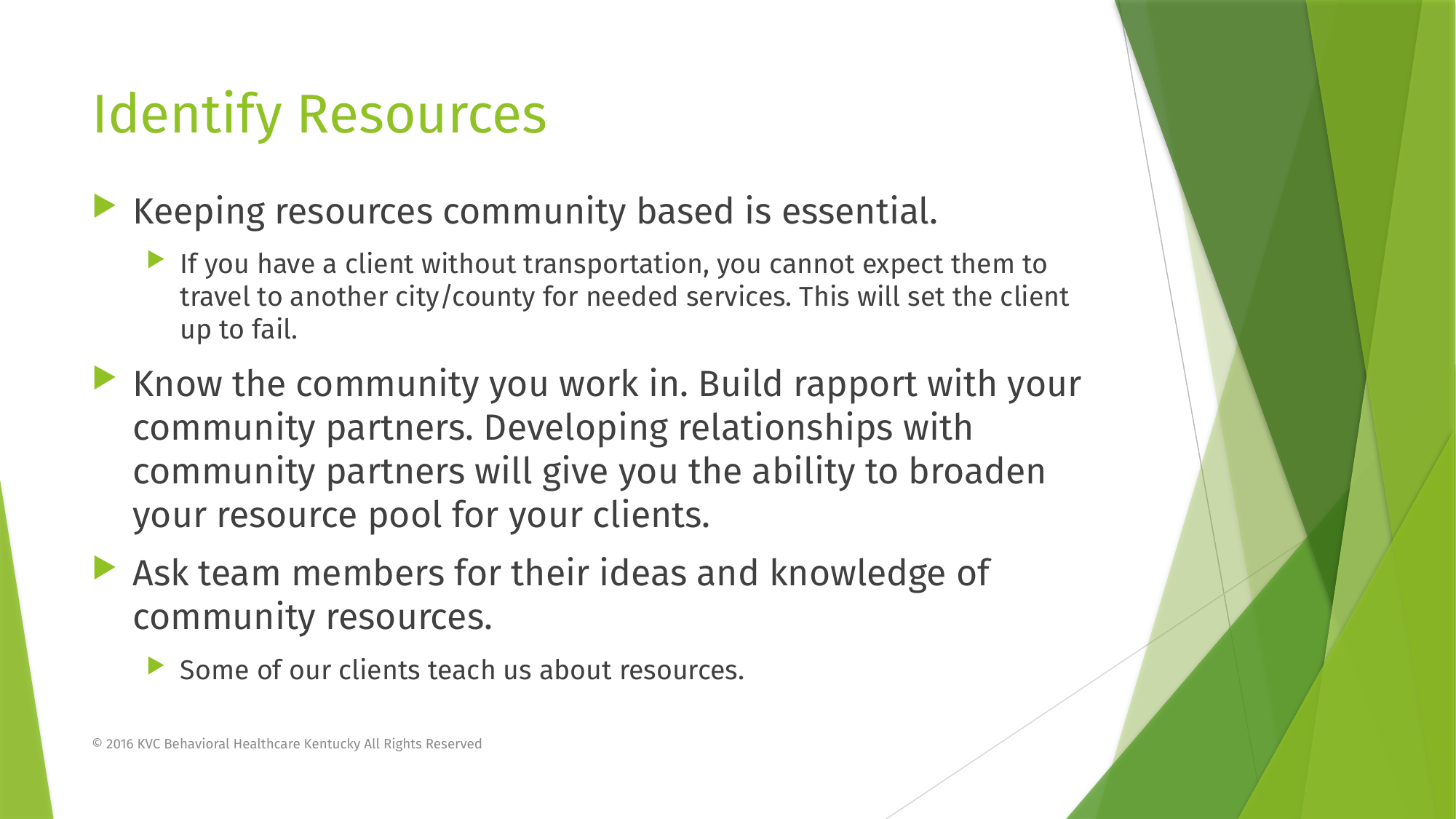

# Identify Resources
Keeping resources community based is essential.
If you have a client without transportation, you cannot expect them to travel to another city/county for needed services. This will set the client up to fail.
Know the community you work in. Build rapport with your community partners. Developing relationships with community partners will give you the ability to broaden your resource pool for your clients.
Ask team members for their ideas and knowledge of community resources.
Some of our clients teach us about resources.
© 2016 KVC Behavioral Healthcare Kentucky All Rights Reserved